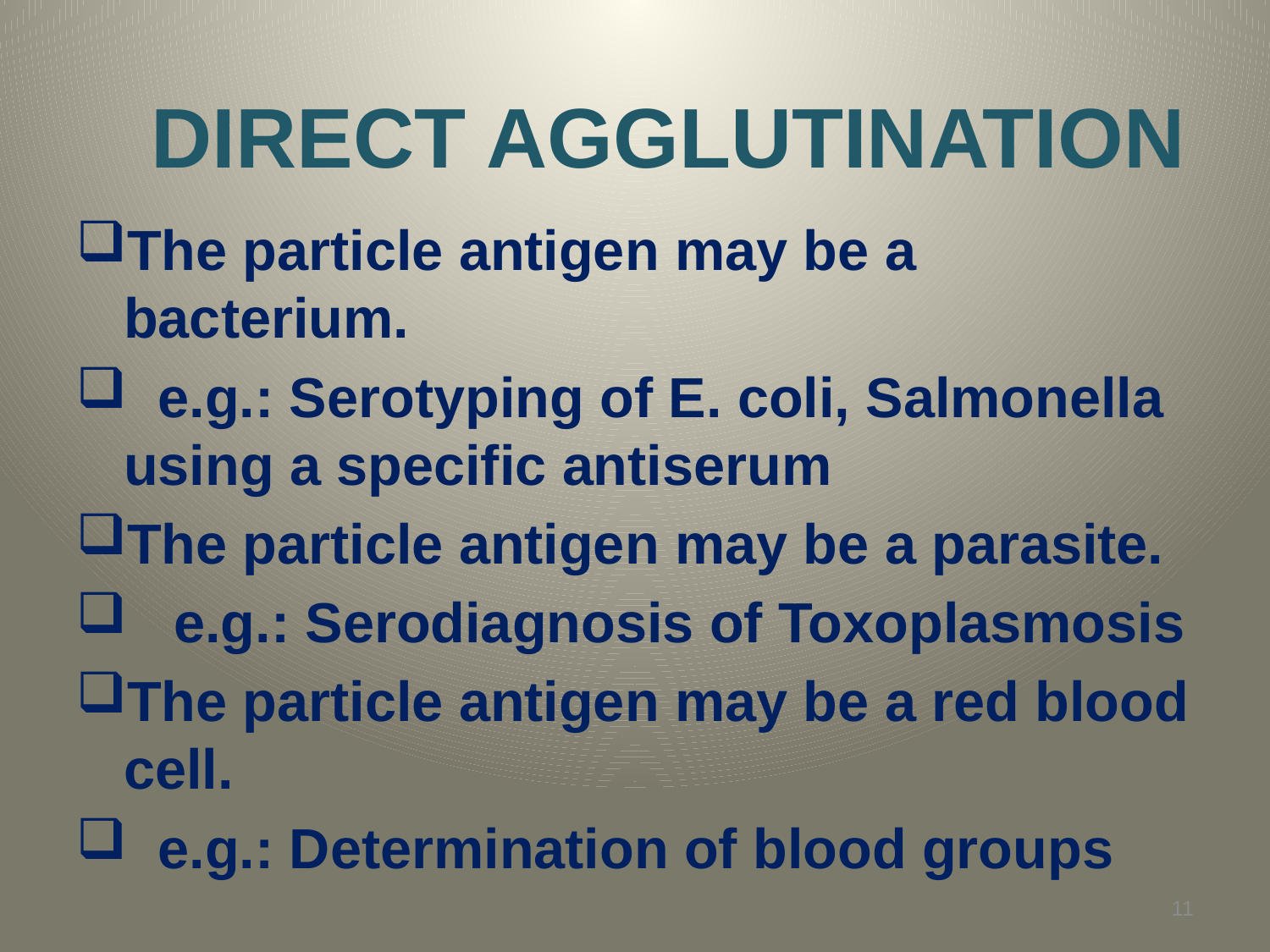

# DIRECT AGGLUTINATION

The particle antigen may be a bacterium.
  e.g.: Serotyping of E. coli, Salmonella using a specific antiserum
The particle antigen may be a parasite.
   e.g.: Serodiagnosis of Toxoplasmosis
The particle antigen may be a red blood cell.
  e.g.: Determination of blood groups
11